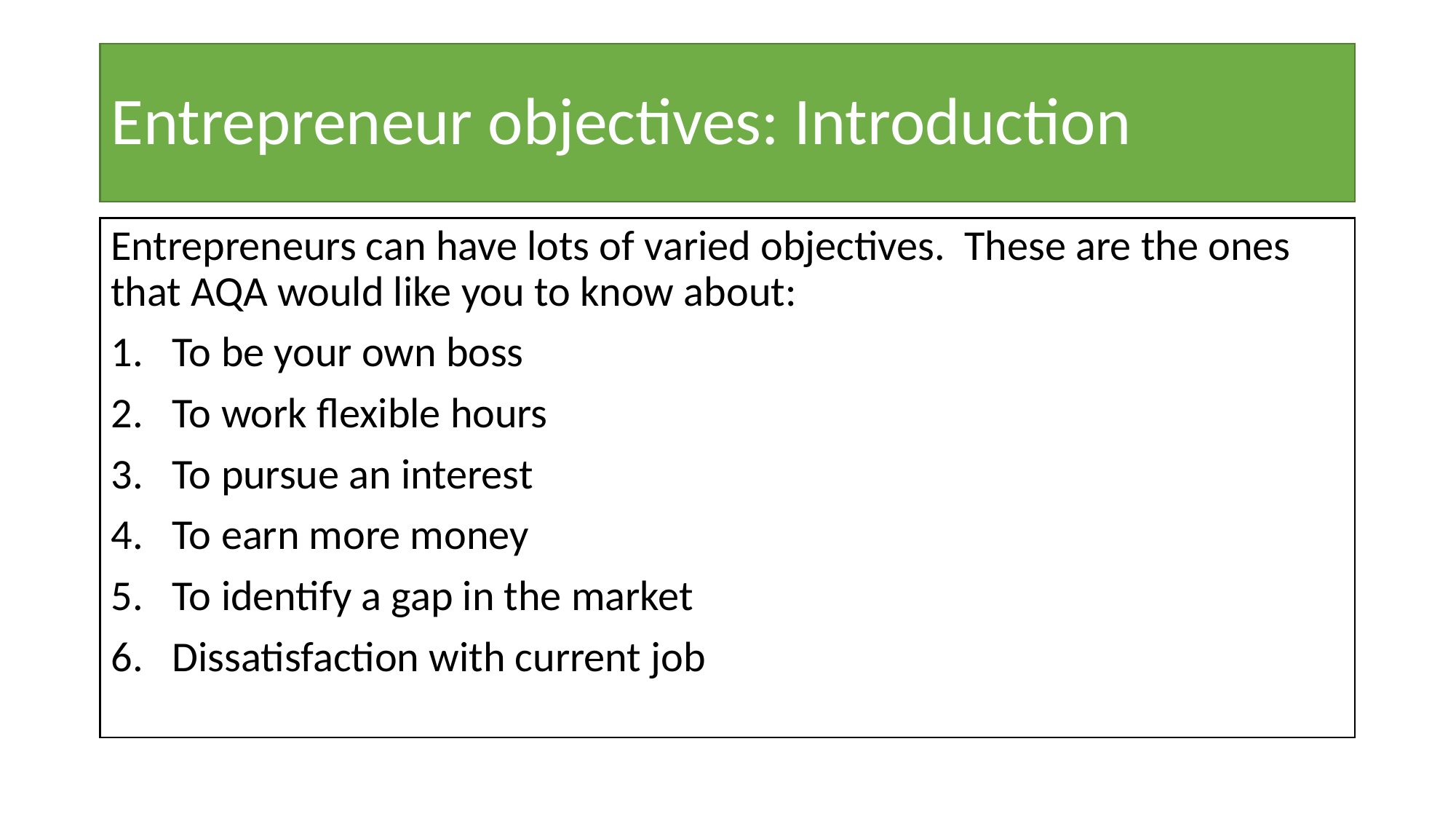

# Entrepreneur objectives: Introduction
Entrepreneurs can have lots of varied objectives.  These are the ones that AQA would like you to know about:
To be your own boss
To work flexible hours
To pursue an interest
To earn more money
To identify a gap in the market
Dissatisfaction with current job